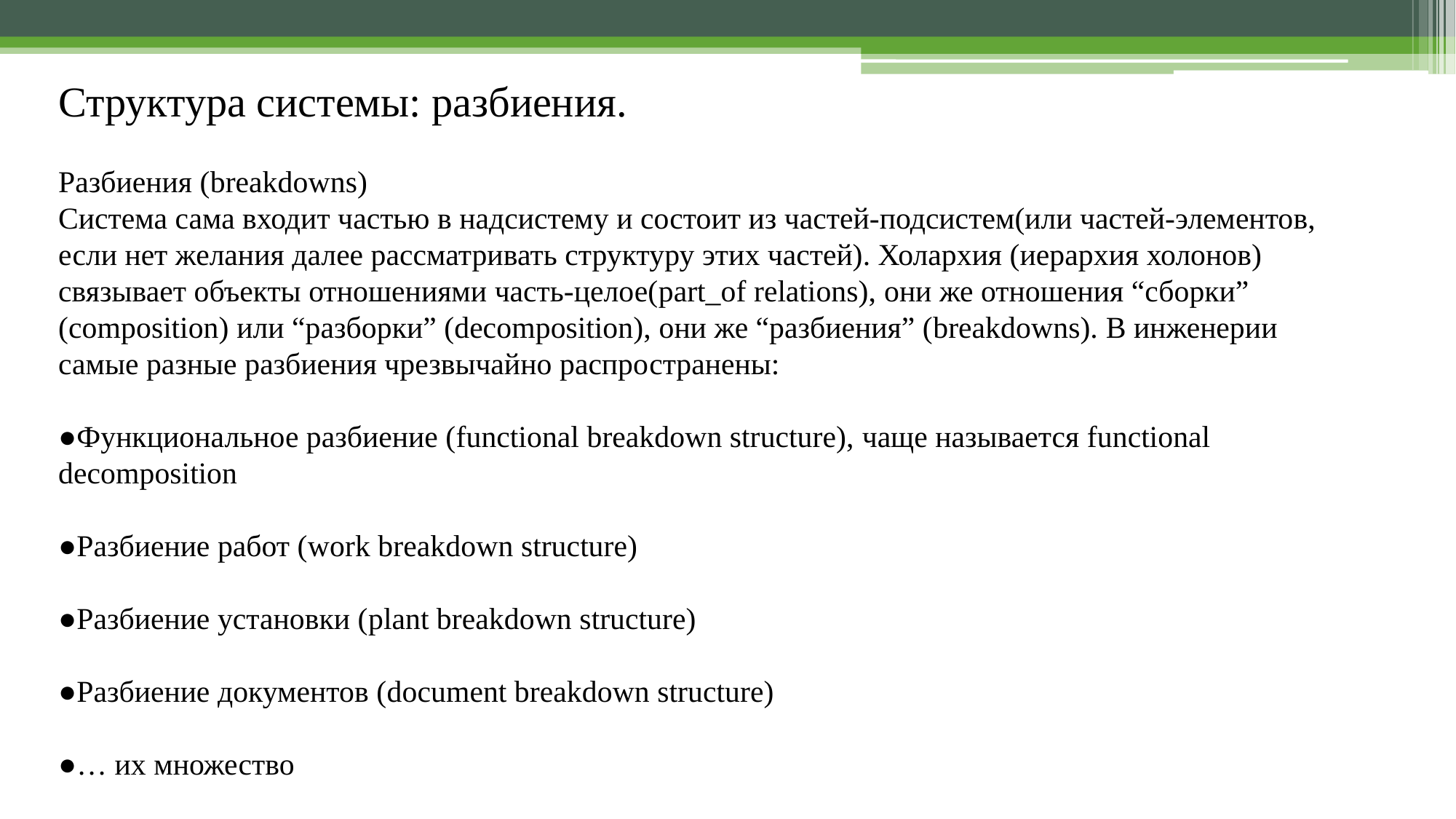

Структура системы: разбиения.

Разбиения (breakdowns)
Система сама входит частью в надсистему и состоит из частей-подсистем(или частей-элементов, если нет желания далее рассматривать структуру этих частей). Холархия (иерархия холонов) связывает объекты отношениями часть-целое(part_of relations), они же отношения “сборки” (composition) или “разборки” (decomposition), они же “разбиения” (breakdowns). В инженерии самые разные разбиения чрезвычайно распространены:

●Функциональное разбиение (functional breakdown structure), чаще называется functional decomposition

●Разбиение работ (work breakdown structure)

●Разбиение установки (plant breakdown structure)

●Разбиение документов (document breakdown structure)

●… их множество